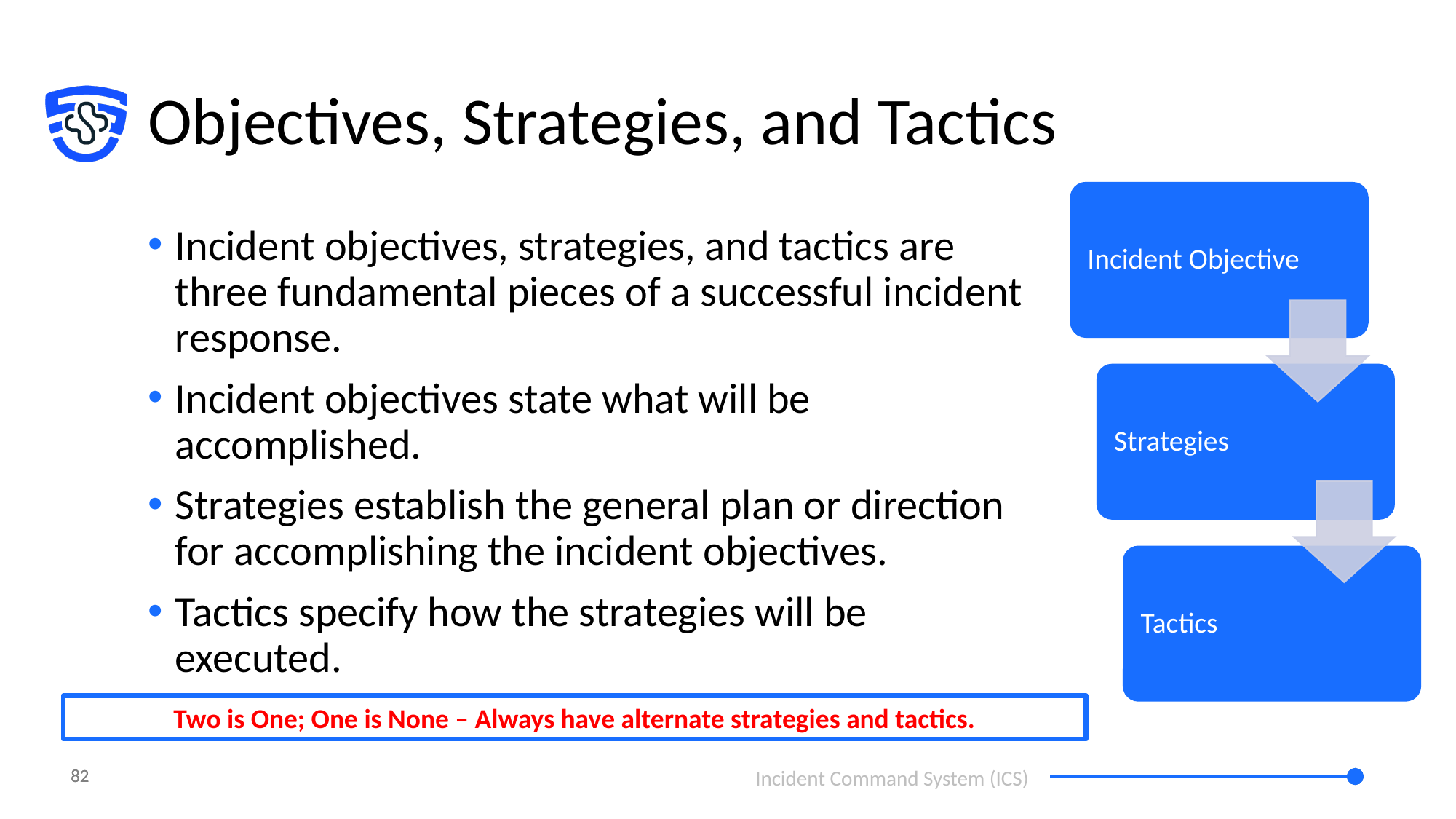

# Objectives, Strategies, and Tactics
Incident Objective
Strategies
Tactics

Incident objectives, strategies, and tactics are three fundamental pieces of a successful incident response.
Incident objectives state what will be accomplished.
Strategies establish the general plan or direction for accomplishing the incident objectives.
Tactics specify how the strategies will be executed.

Two is One; One is None – Always have alternate strategies and tactics.